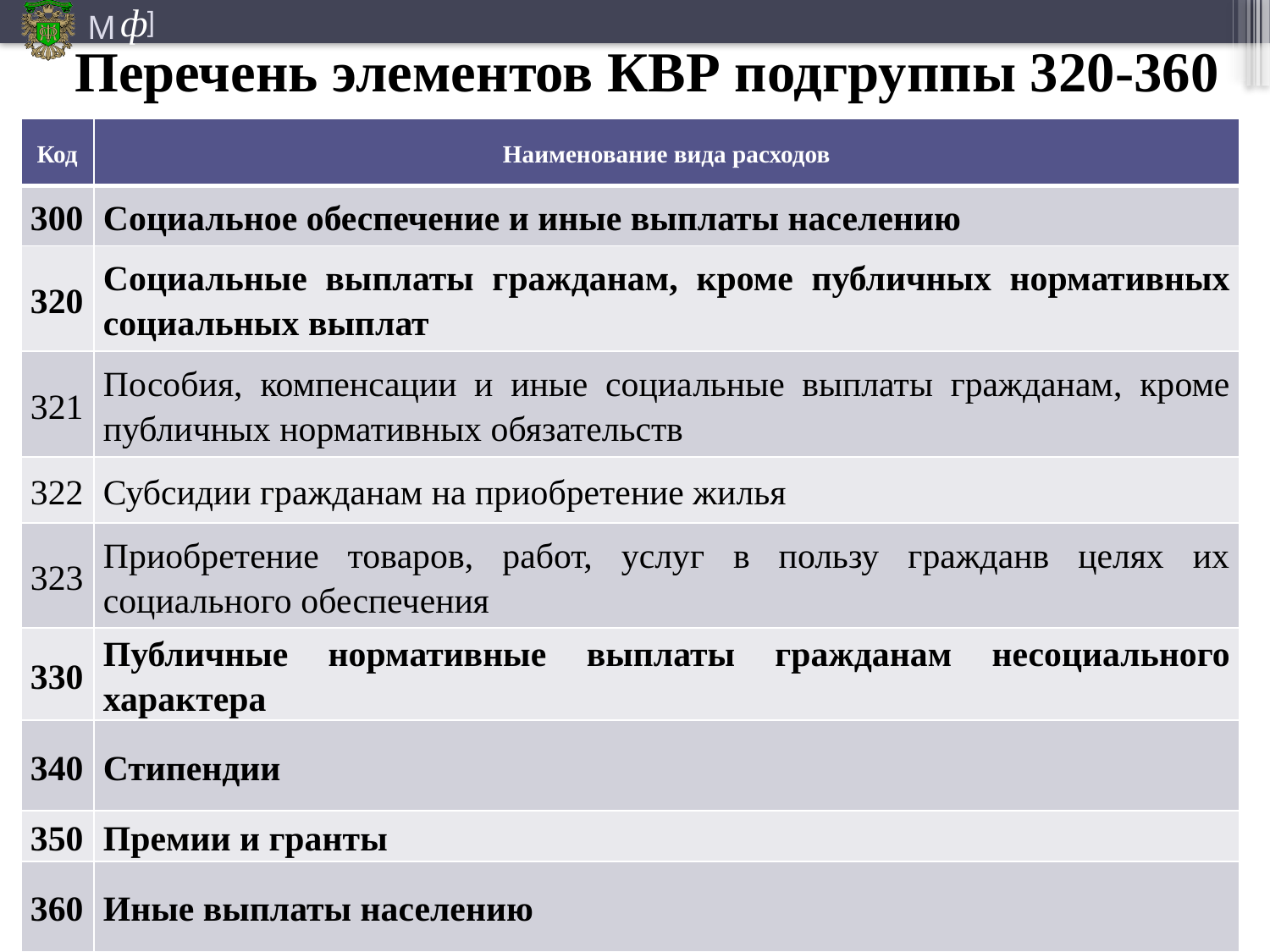

# Перечень элементов КВР подгруппы 320-360
| Код | Наименование вида расходов |
| --- | --- |
| 300 | Социальное обеспечение и иные выплаты населению |
| 320 | Социальные выплаты гражданам, кроме публичных нормативных социальных выплат |
| 321 | Пособия, компенсации и иные социальные выплаты гражданам, кроме публичных нормативных обязательств |
| 322 | Субсидии гражданам на приобретение жилья |
| 323 | Приобретение товаров, работ, услуг в пользу гражданв целях их социального обеспечения |
| 330 | Публичные нормативные выплаты гражданам несоциального характера |
| 340 | Стипендии |
| 350 | Премии и гранты |
| 360 | Иные выплаты населению |